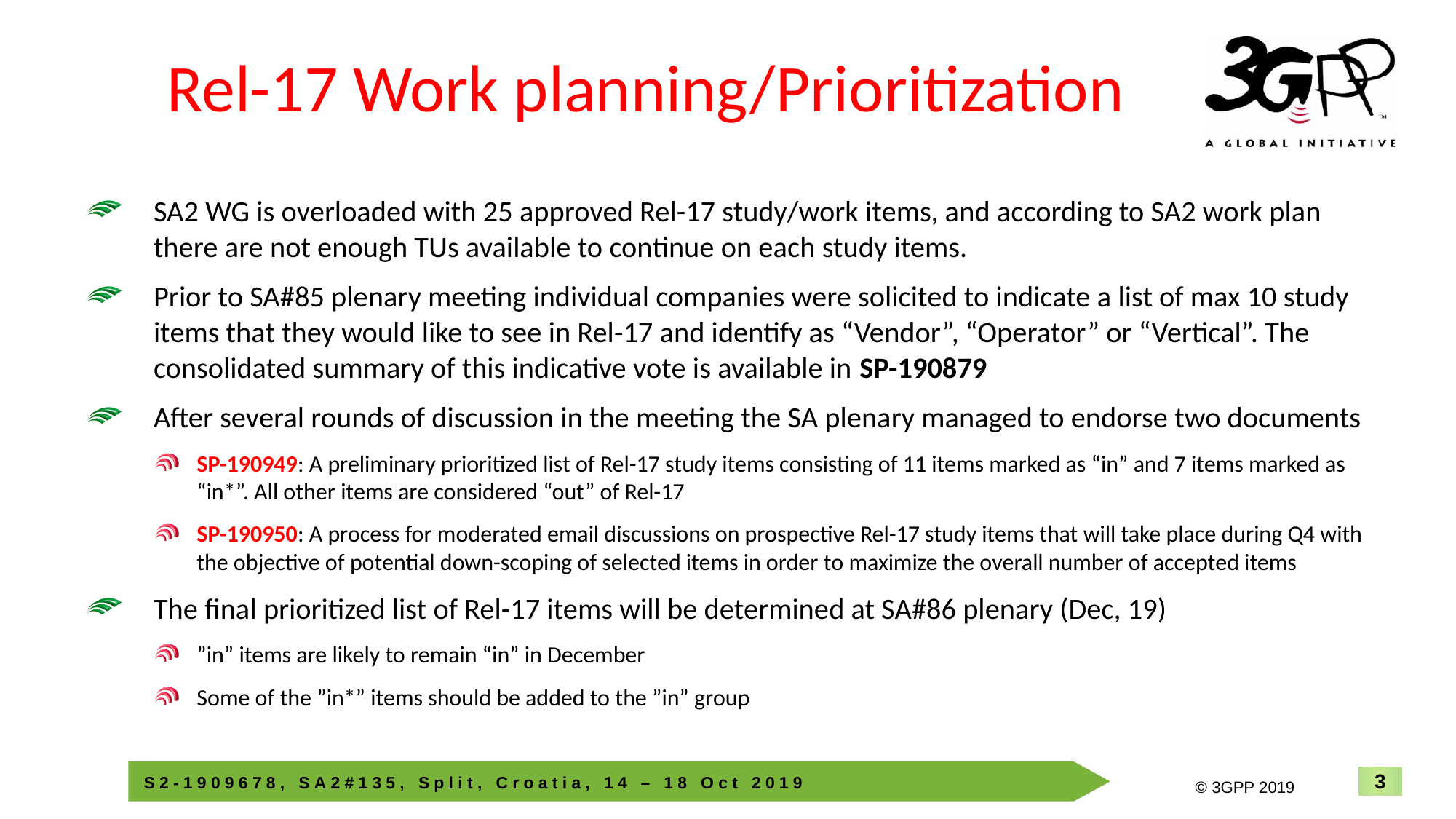

3
INTEL CONFIDENTIAL
# Rel-17 Work planning/Prioritization
SA2 WG is overloaded with 25 approved Rel-17 study/work items, and according to SA2 work plan there are not enough TUs available to continue on each study items.
Prior to SA#85 plenary meeting individual companies were solicited to indicate a list of max 10 study items that they would like to see in Rel-17 and identify as “Vendor”, “Operator” or “Vertical”. The consolidated summary of this indicative vote is available in SP-190879
After several rounds of discussion in the meeting the SA plenary managed to endorse two documents
SP-190949: A preliminary prioritized list of Rel-17 study items consisting of 11 items marked as “in” and 7 items marked as “in*”. All other items are considered “out” of Rel-17
SP-190950: A process for moderated email discussions on prospective Rel-17 study items that will take place during Q4 with the objective of potential down-scoping of selected items in order to maximize the overall number of accepted items
The final prioritized list of Rel-17 items will be determined at SA#86 plenary (Dec, 19)
”in” items are likely to remain “in” in December
Some of the ”in*” items should be added to the ”in” group